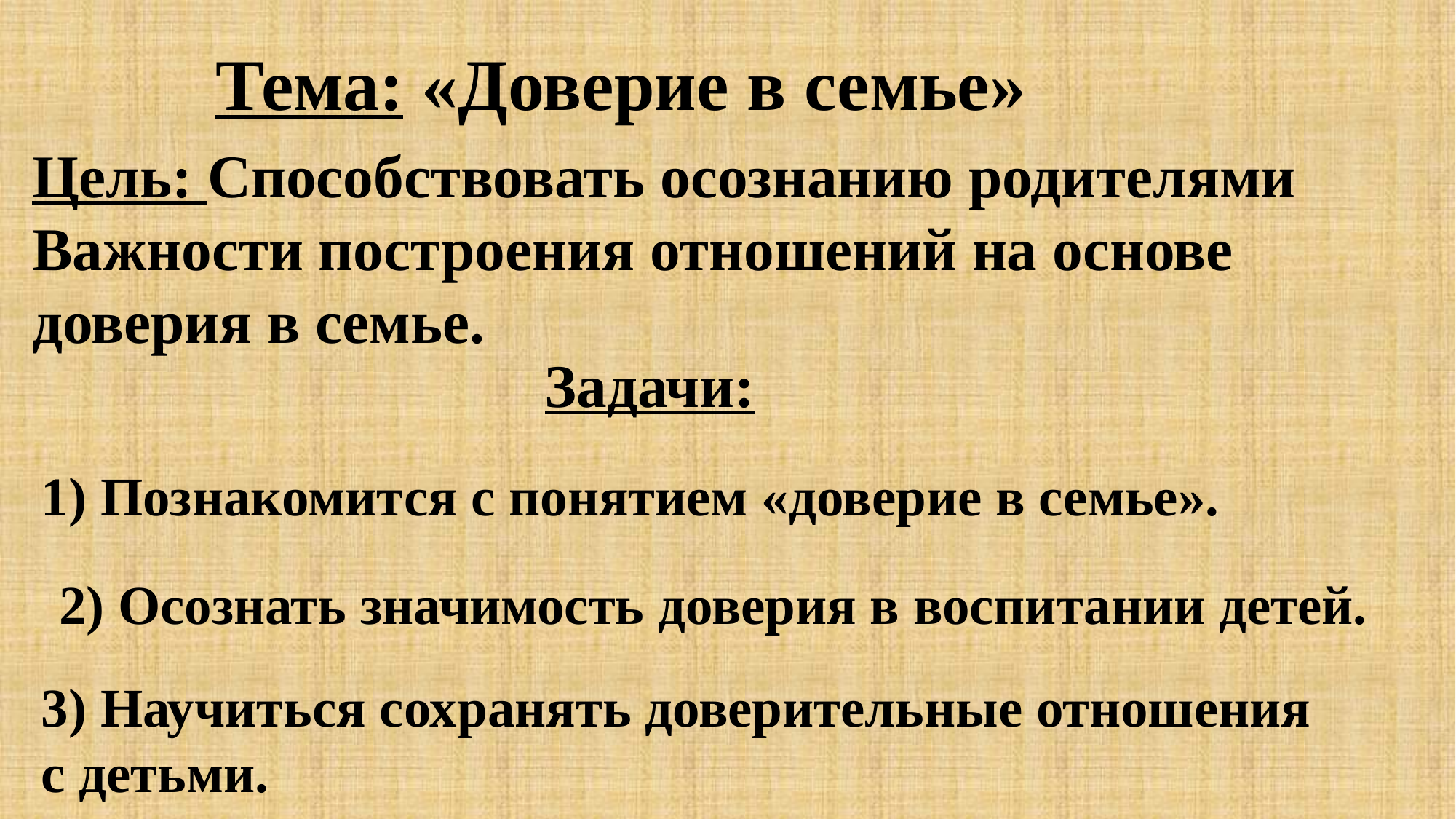

Тема: «Доверие в семье»
Цель: Способствовать осознанию родителями
Важности построения отношений на основе
доверия в семье.
Задачи:
1) Познакомится с понятием «доверие в семье».

2) Осознать значимость доверия в воспитании детей.

3) Научиться сохранять доверительные отношения
с детьми.